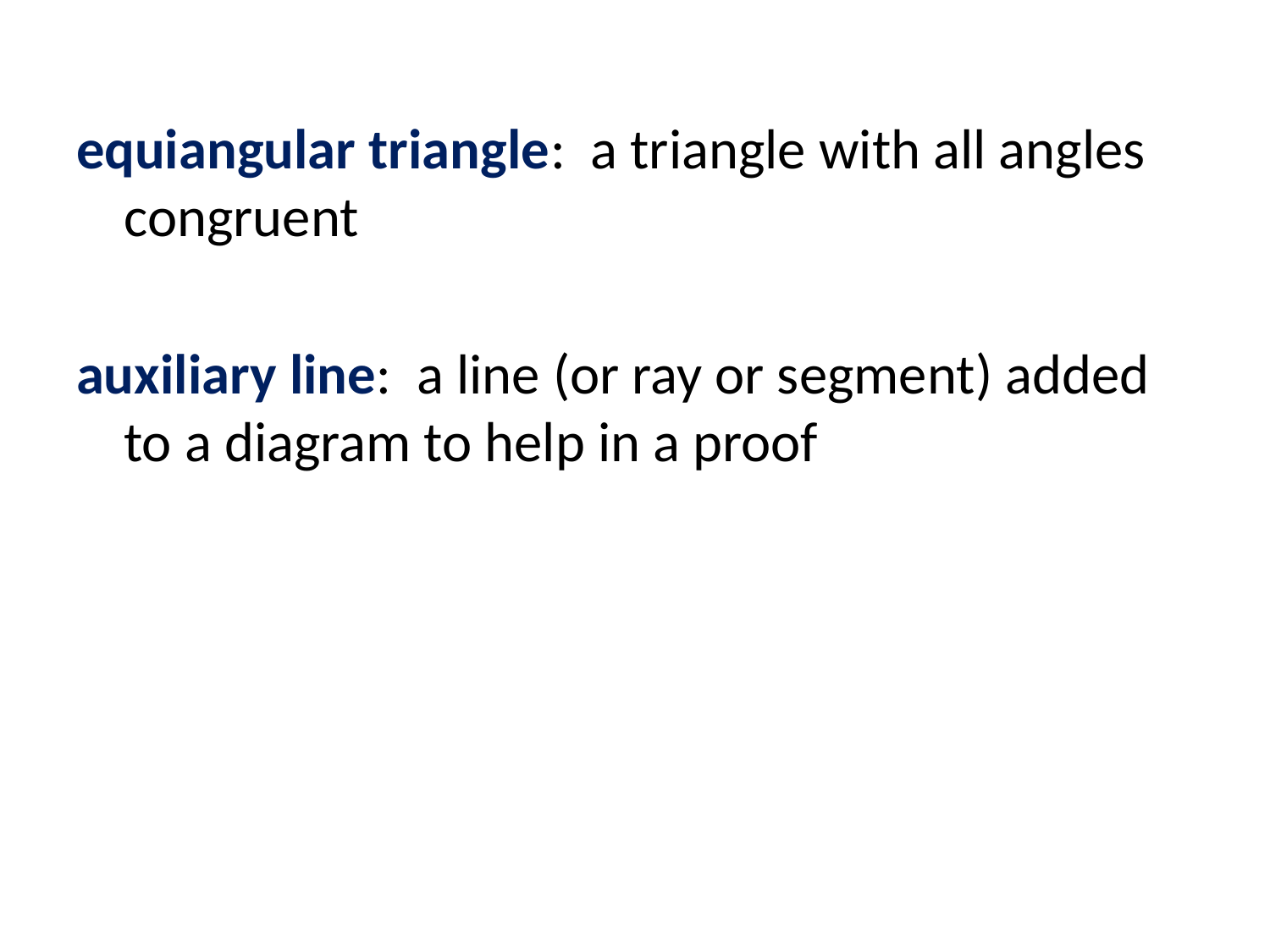

#
equiangular triangle:  a triangle with all angles congruent

auxiliary line:  a line (or ray or segment) added to a diagram to help in a proof